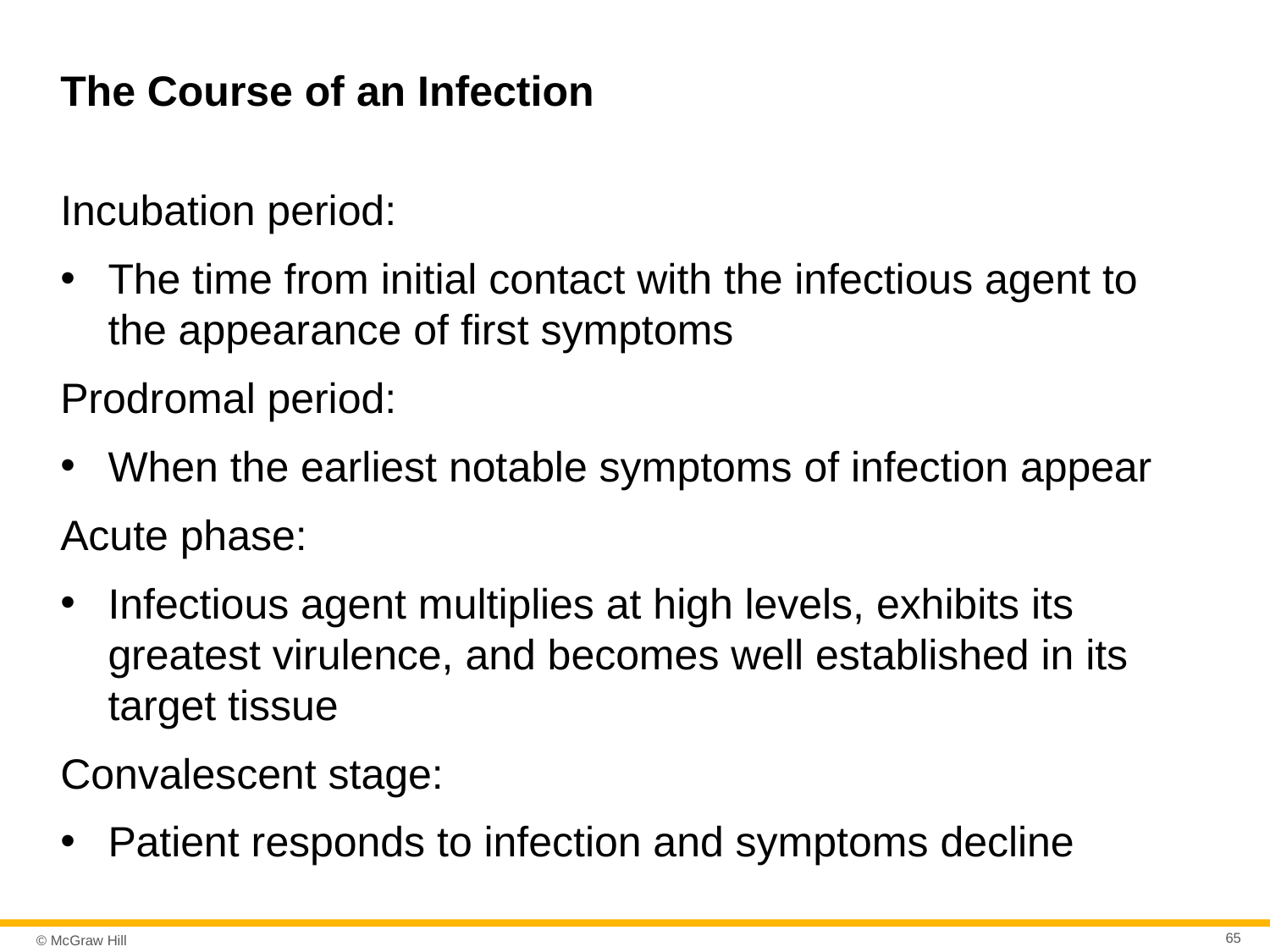

# The Course of an Infection
Incubation period:
The time from initial contact with the infectious agent to the appearance of first symptoms
Prodromal period:
When the earliest notable symptoms of infection appear
Acute phase:
Infectious agent multiplies at high levels, exhibits its greatest virulence, and becomes well established in its target tissue
Convalescent stage:
Patient responds to infection and symptoms decline